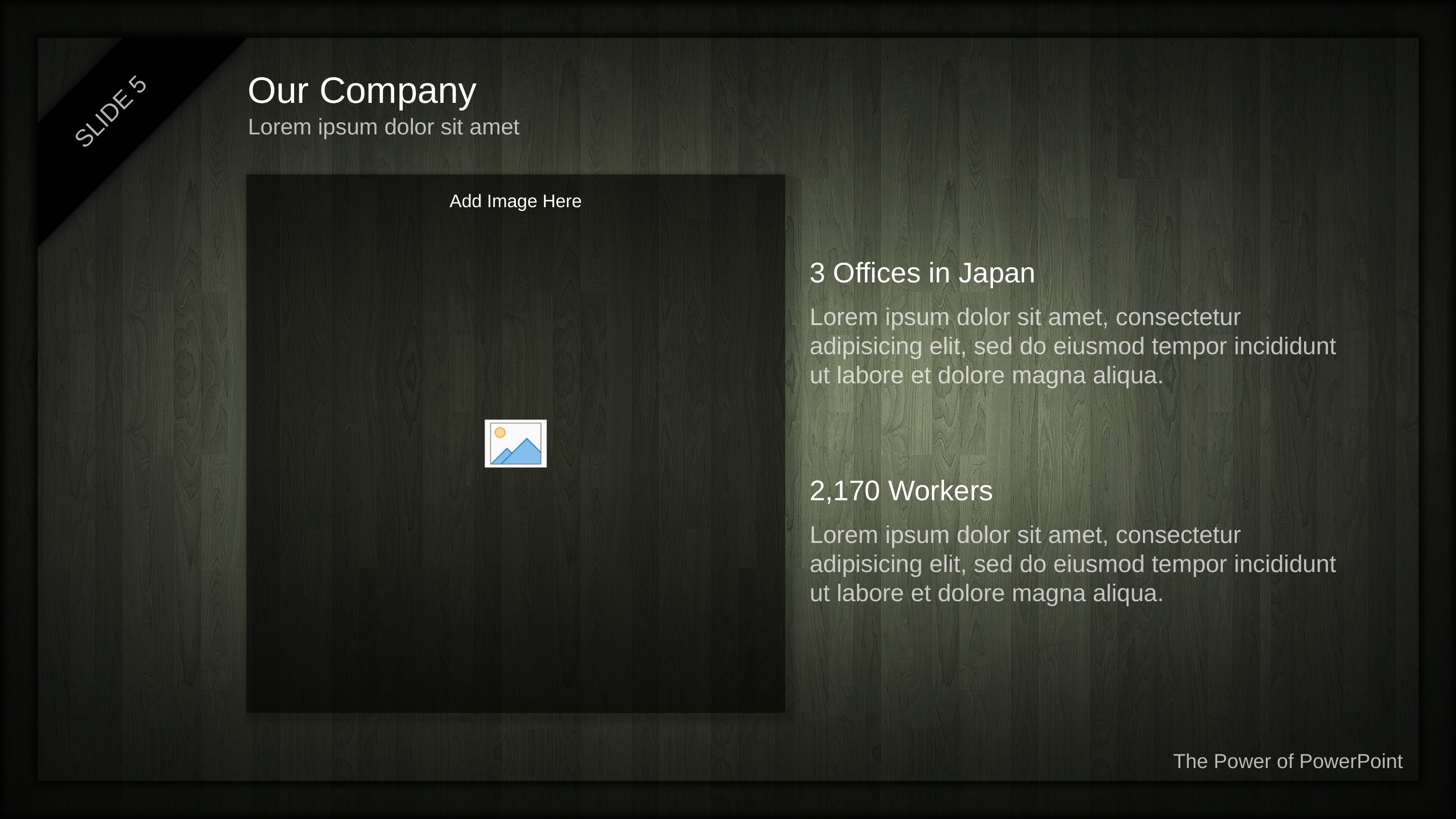

# Our Company
SLIDE 5
Lorem ipsum dolor sit amet

3 Offices in Japan
Lorem ipsum dolor sit amet, consectetur adipisicing elit, sed do eiusmod tempor incididunt ut labore et dolore magna aliqua.

2,170 Workers
Lorem ipsum dolor sit amet, consectetur adipisicing elit, sed do eiusmod tempor incididunt ut labore et dolore magna aliqua.